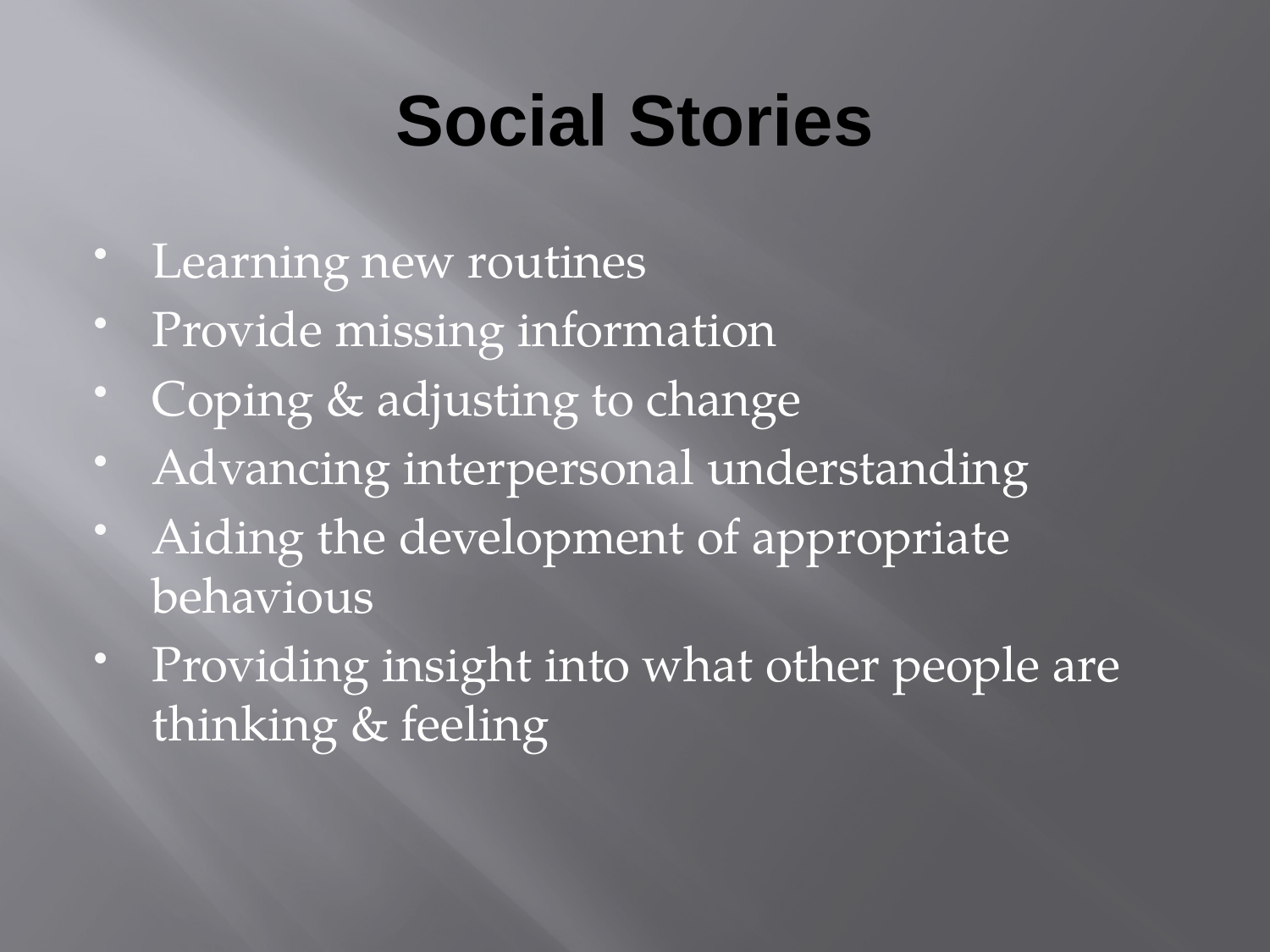

# Social Stories
Learning new routines
Provide missing information
Coping & adjusting to change
Advancing interpersonal understanding
Aiding the development of appropriate behavious
Providing insight into what other people are thinking & feeling